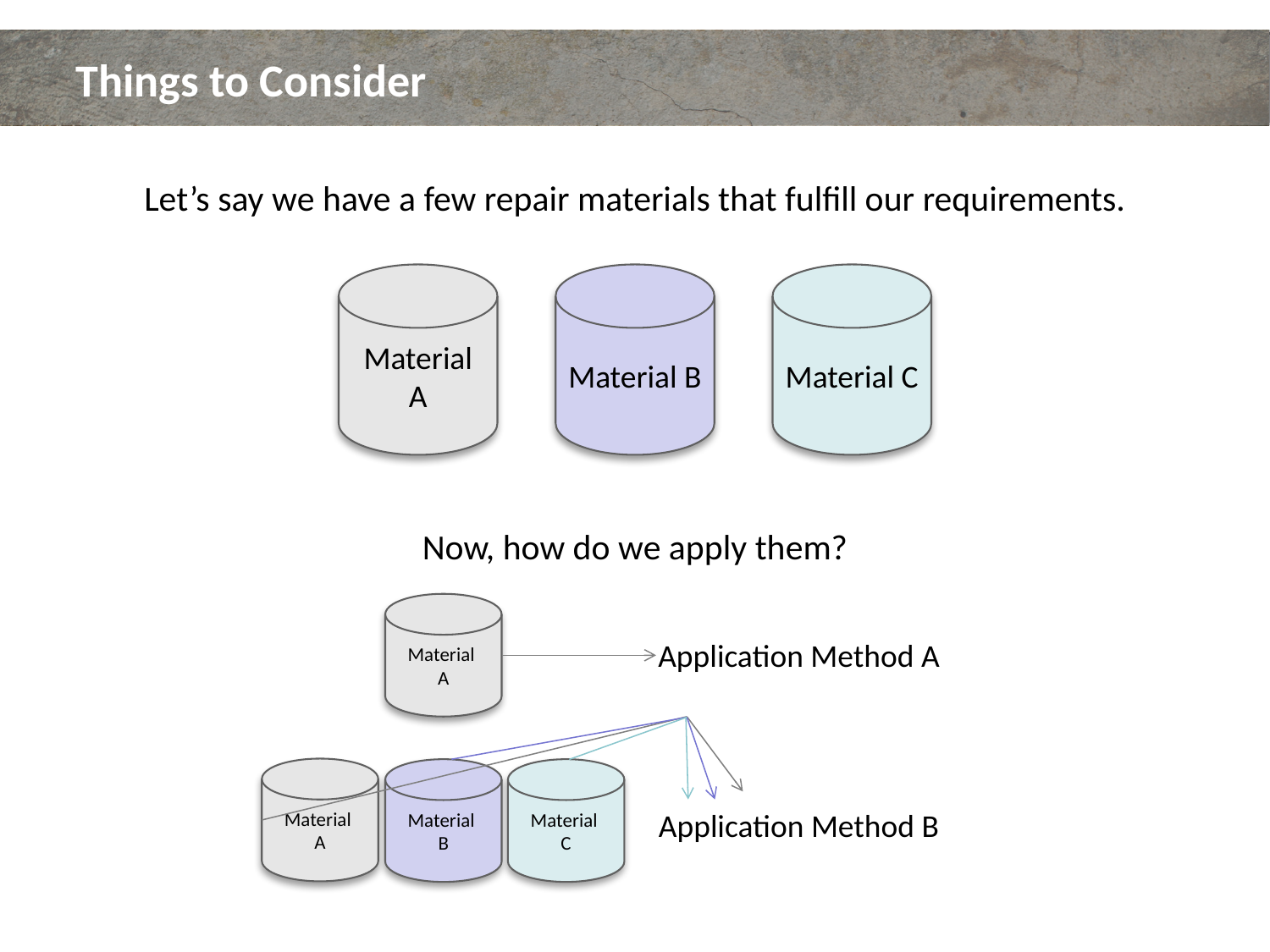

# Things to Consider
Let’s say we have a few repair materials that fulfill our requirements.
Material A
Material B
Material C
Now, how do we apply them?
Material
A
Application Method A
Material
A
Material
B
Material
C
Application Method B